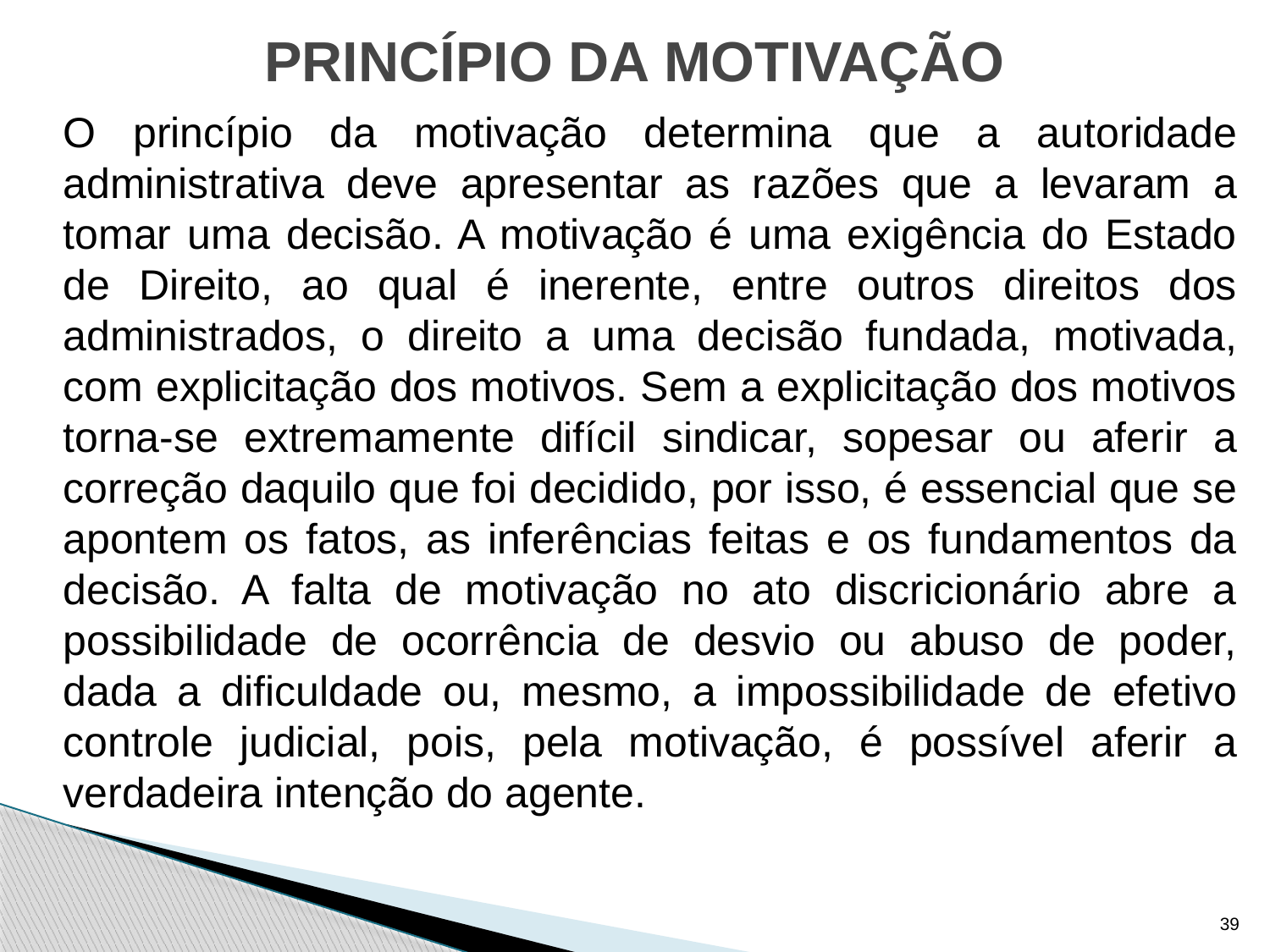

# PRINCÍPIO DA MOTIVAÇÃO
	O princípio da motivação determina que a autoridade administrativa deve apresentar as razões que a levaram a tomar uma decisão. A motivação é uma exigência do Estado de Direito, ao qual é inerente, entre outros direitos dos administrados, o direito a uma decisão fundada, motivada, com explicitação dos motivos. Sem a explicitação dos motivos torna-se extremamente difícil sindicar, sopesar ou aferir a correção daquilo que foi decidido, por isso, é essencial que se apontem os fatos, as inferências feitas e os fundamentos da decisão. A falta de motivação no ato discricionário abre a possibilidade de ocorrência de desvio ou abuso de poder, dada a dificuldade ou, mesmo, a impossibilidade de efetivo controle judicial, pois, pela motivação, é possível aferir a verdadeira intenção do agente.
39